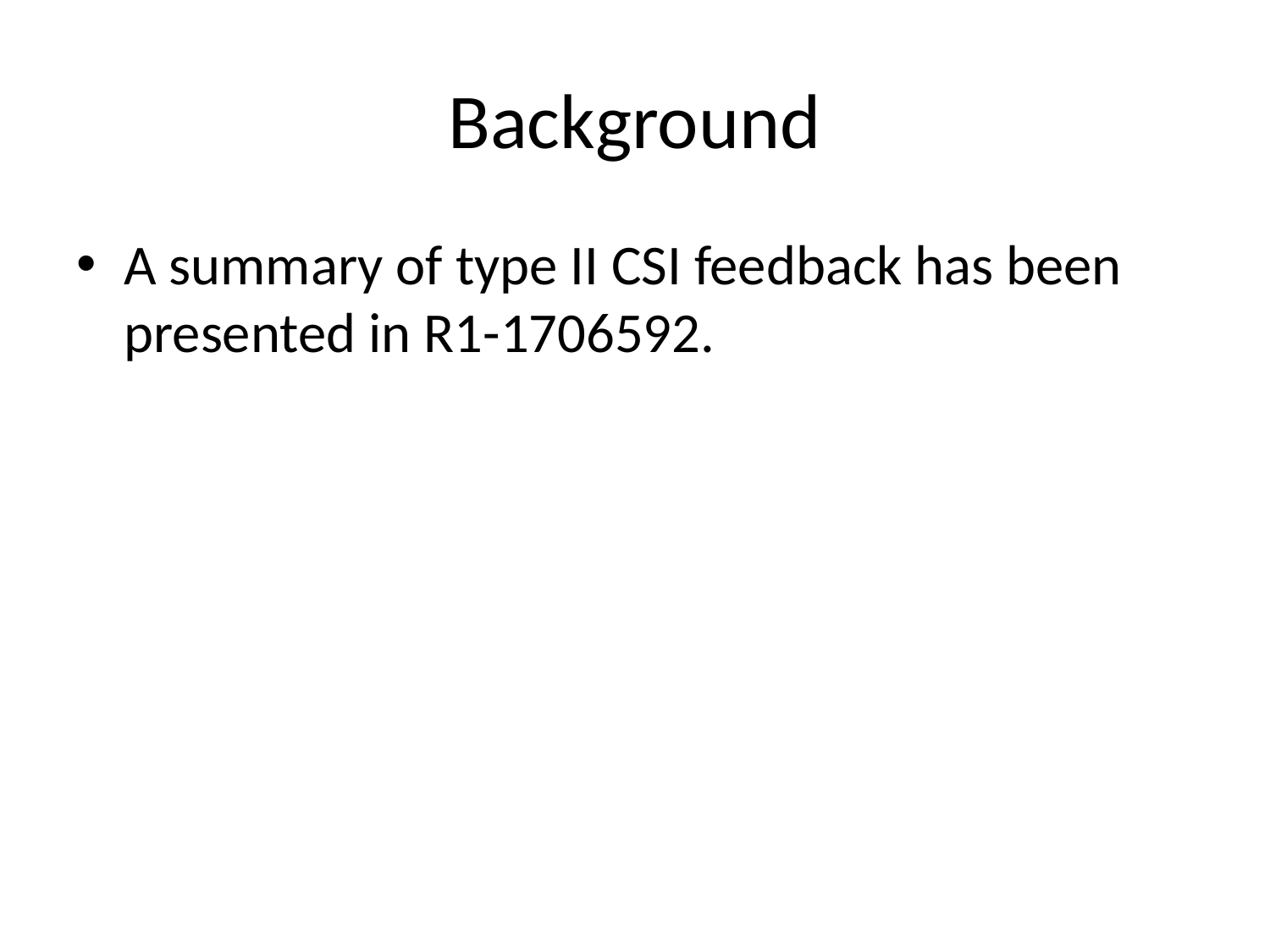

# Background
A summary of type II CSI feedback has been presented in R1-1706592.